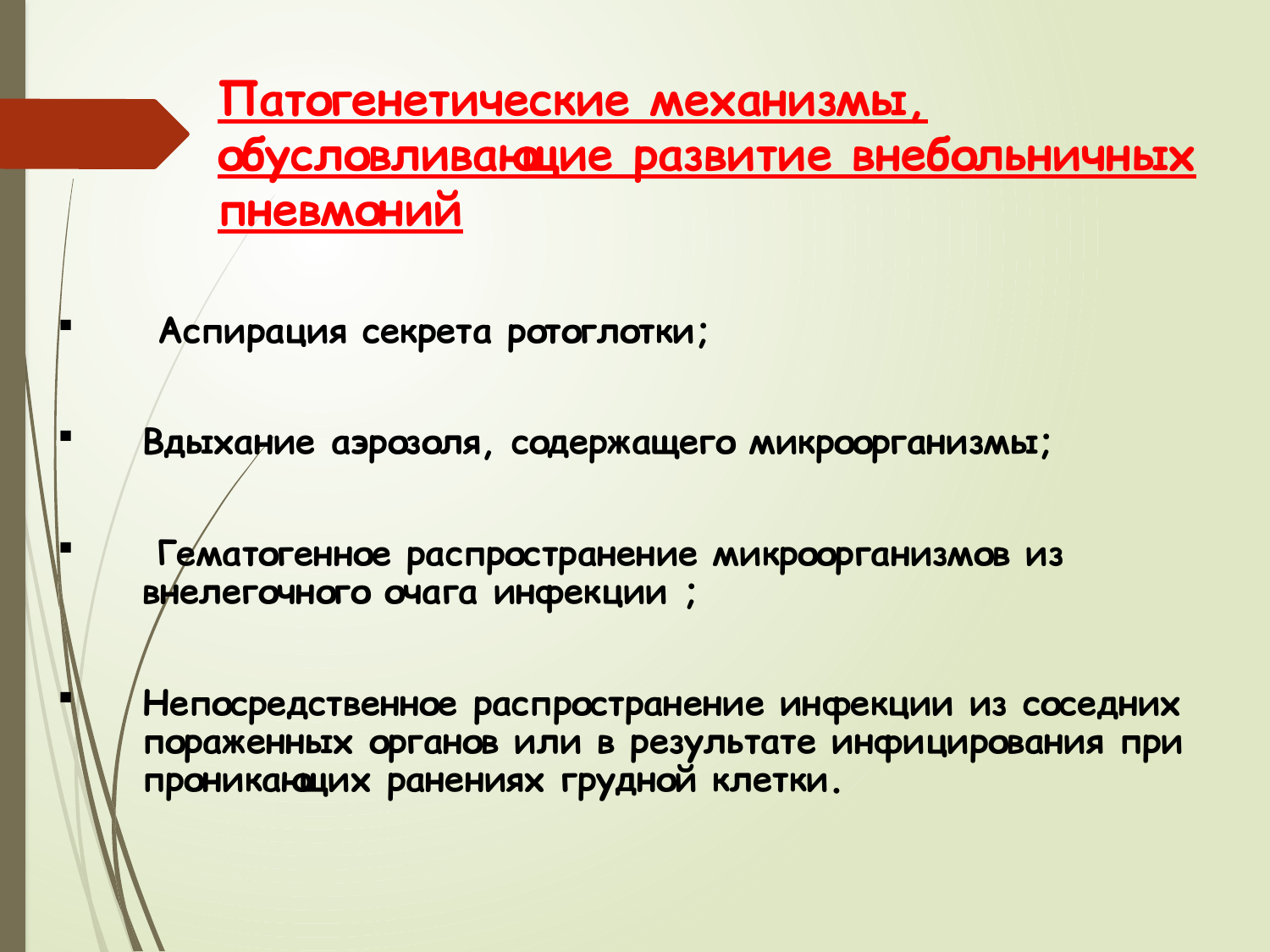

# Патогенетические механизмы, обусловливающие развитие внебольничных пневмоний
 Аспирация секрета ротоглотки;

Вдыхание аэрозоля, содержащего микроорганизмы;

 Гематогенное распространение микроорганизмов из    внелегочного очага инфекции ;

Непосредственное распространение инфекции из соседних пораженных органов или в результате инфицирования при проникающих ранениях грудной клетки.